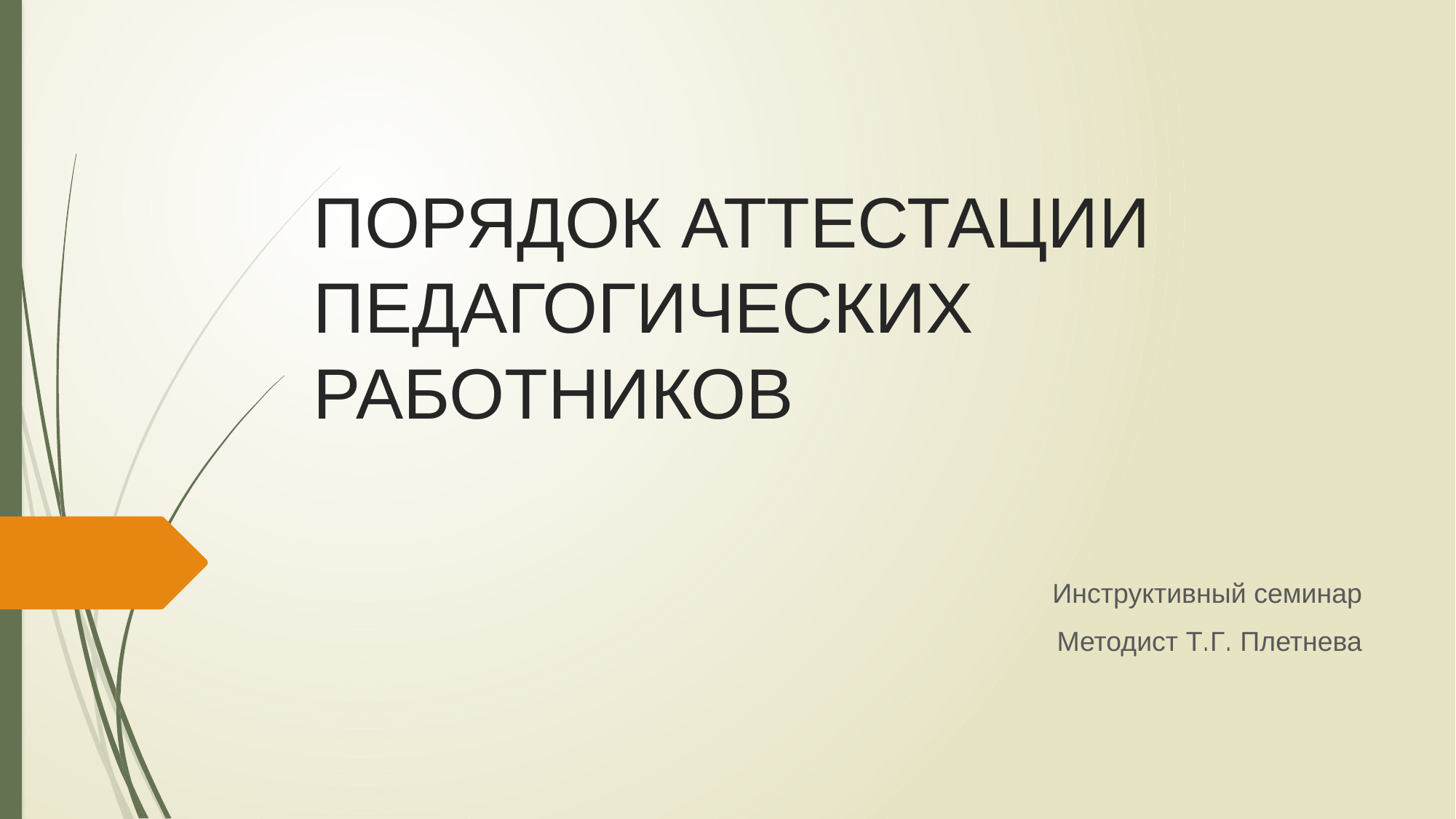

# ПОРЯДОК АТТЕСТАЦИИ ПЕДАГОГИЧЕСКИХ РАБОТНИКОВ
Инструктивный семинар
Методист Т.Г. Плетнева